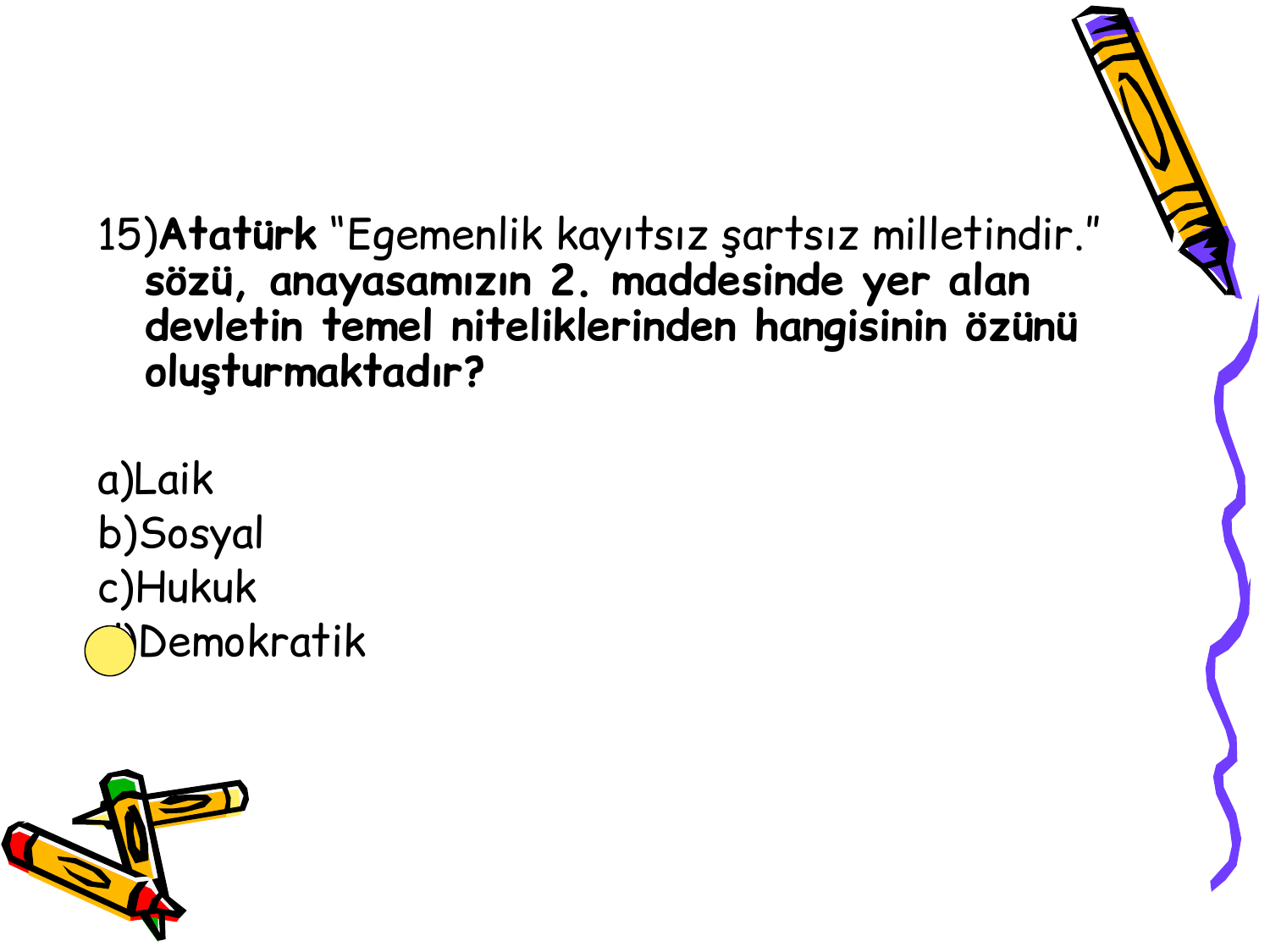

15)Atatürk “Egemenlik kayıtsız şartsız milletindir.” sözü, anayasamızın 2. maddesinde yer alan devletin temel niteliklerinden hangisinin özünü oluşturmaktadır?

a)Laik
b)Sosyal
c)Hukuk
d)Demokratik